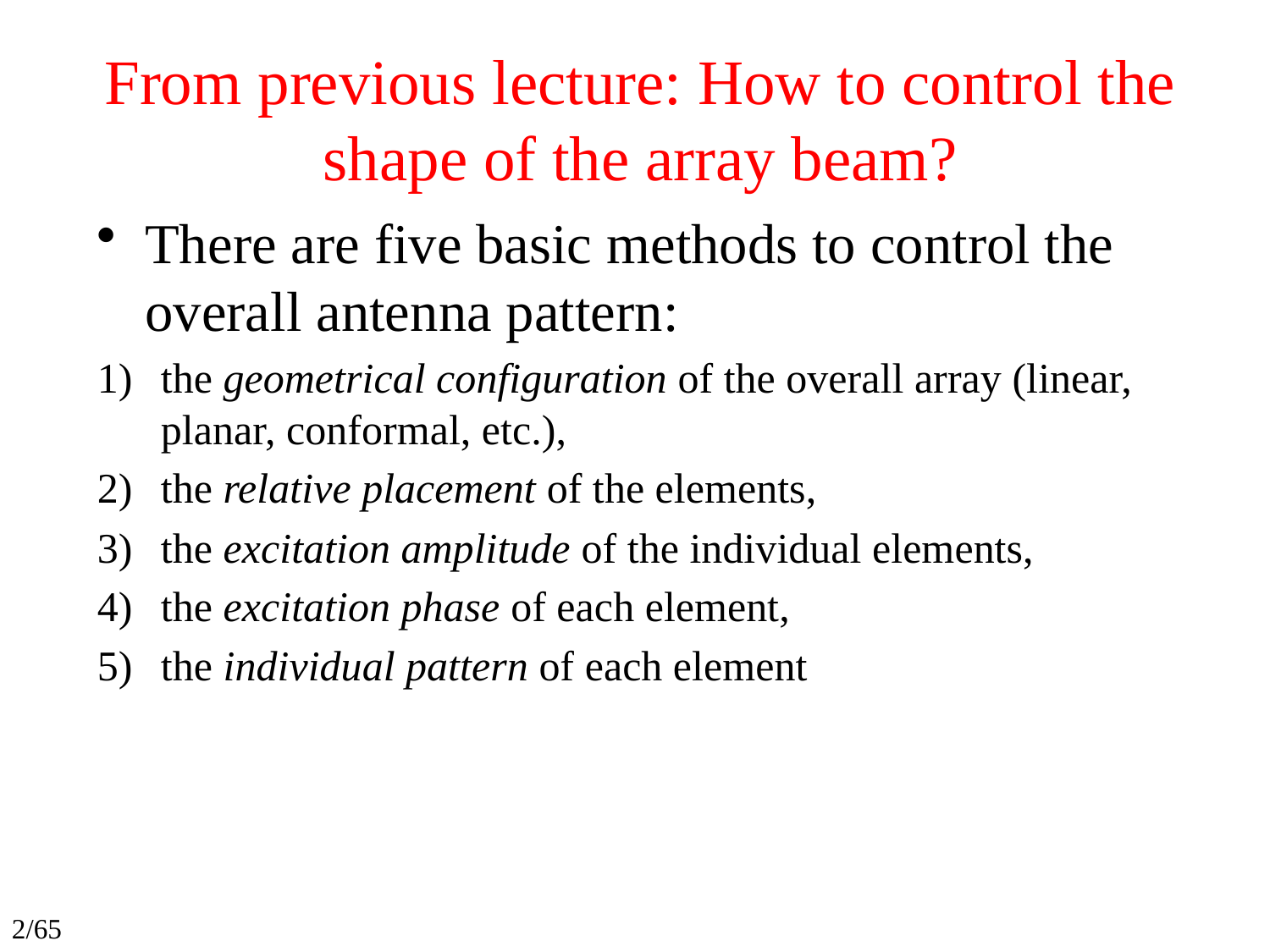

# From previous lecture: How to control the shape of the array beam?
There are five basic methods to control the overall antenna pattern:
the geometrical configuration of the overall array (linear, planar, conformal, etc.),
the relative placement of the elements,
the excitation amplitude of the individual elements,
the excitation phase of each element,
the individual pattern of each element